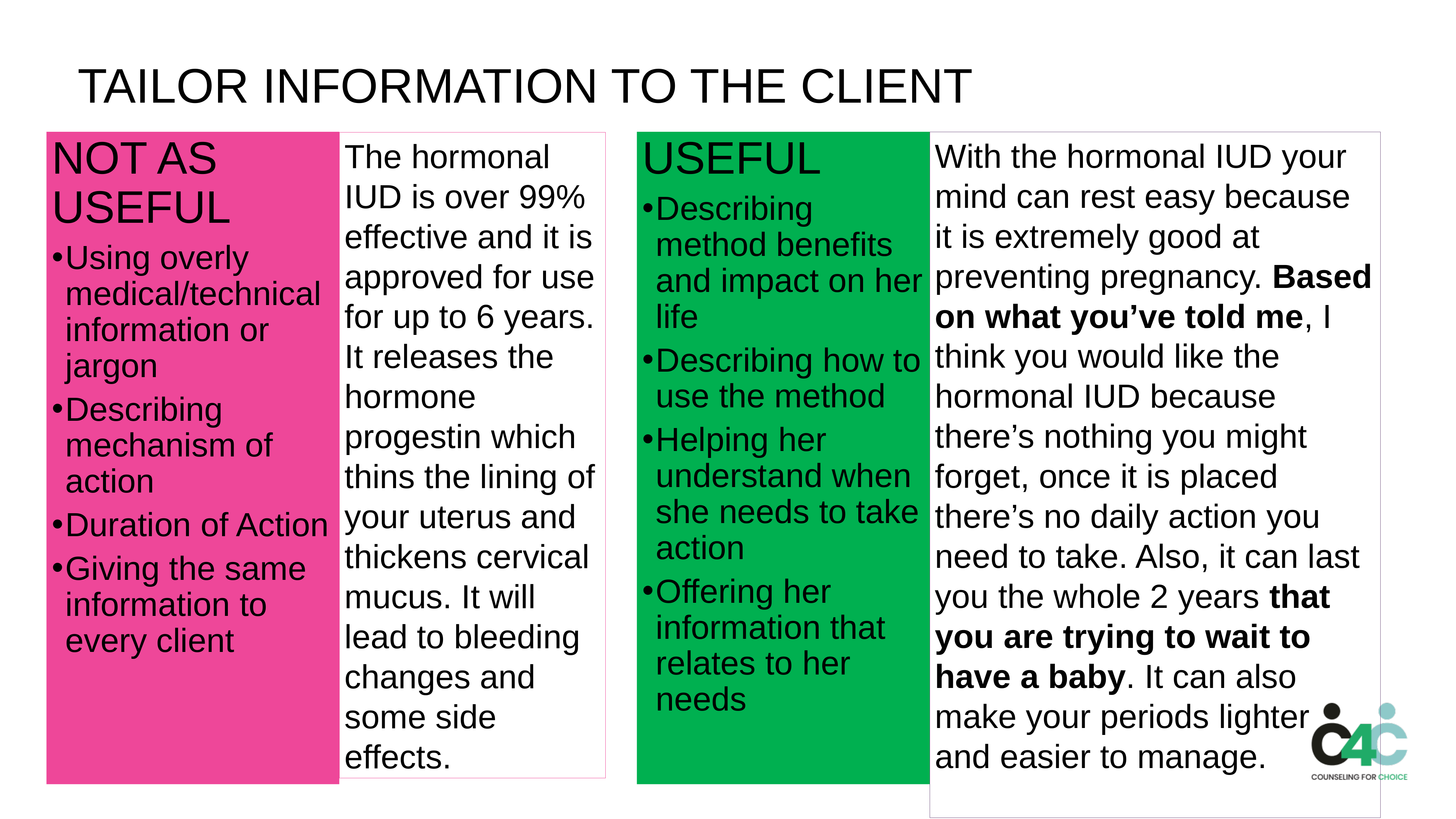

TAILOR INFORMATION TO THE CLIENT
NOT AS USEFUL
Using overly medical/technical information or jargon
Describing mechanism of action
Duration of Action
Giving the same information to every client

USEFUL
Describing method benefits and impact on her life
Describing how to use the method
Helping her understand when she needs to take action
Offering her information that relates to her needs
With the hormonal IUD your mind can rest easy because it is extremely good at preventing pregnancy. Based on what you’ve told me, I think you would like the hormonal IUD because there’s nothing you might forget, once it is placed there’s no daily action you need to take. Also, it can last you the whole 2 years that you are trying to wait to have a baby. It can also make your periods lighter and easier to manage.

The hormonal IUD is over 99% effective and it is approved for use for up to 6 years. It releases the hormone progestin which thins the lining of your uterus and thickens cervical mucus. It will lead to bleeding changes and some side effects.